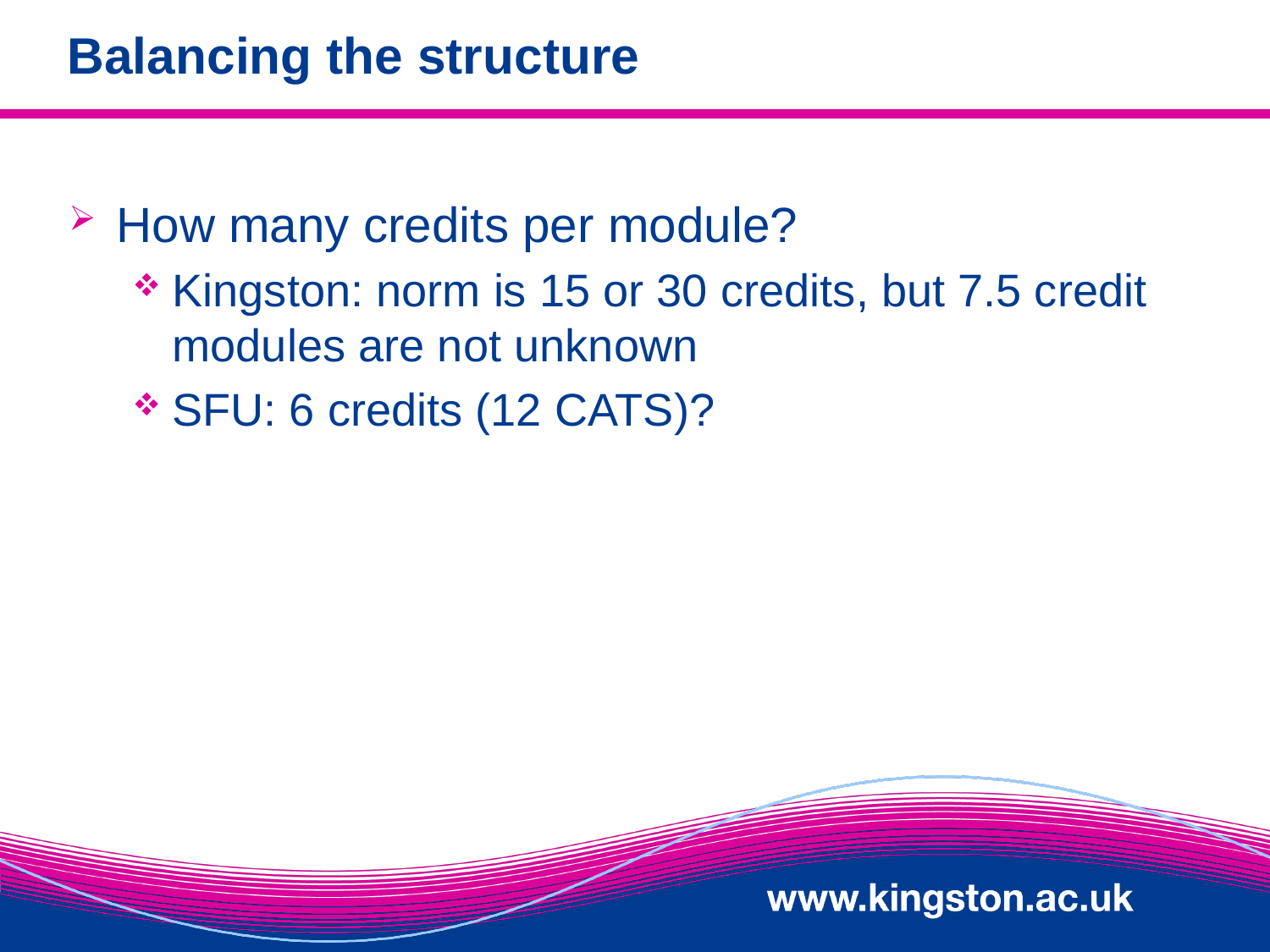

# Balancing the structure
How many credits per module?
Kingston: norm is 15 or 30 credits, but 7.5 credit modules are not unknown
SFU: 6 credits (12 CATS)?